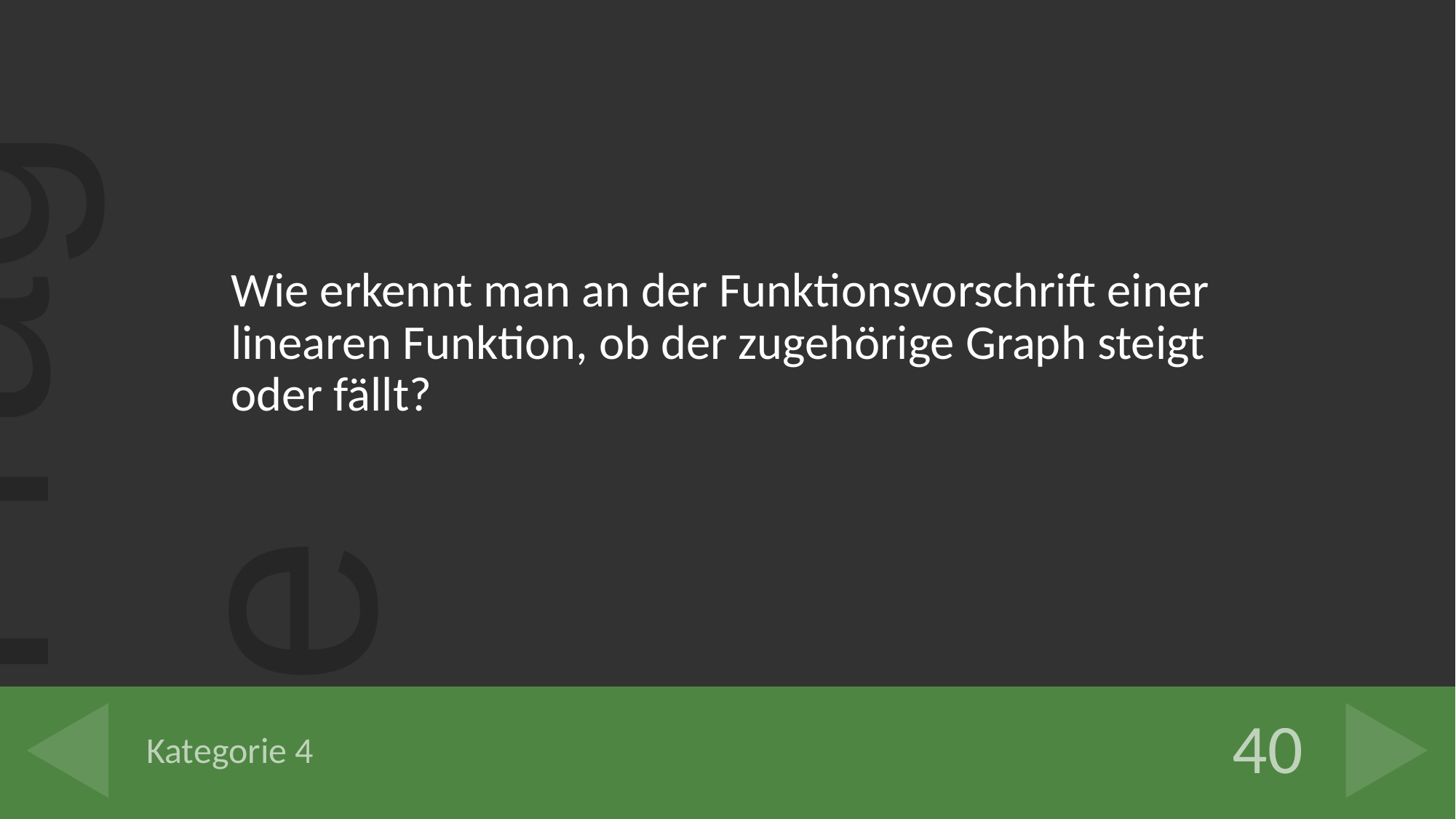

Wie erkennt man an der Funktionsvorschrift einer linearen Funktion, ob der zugehörige Graph steigt oder fällt?
# Kategorie 4
40